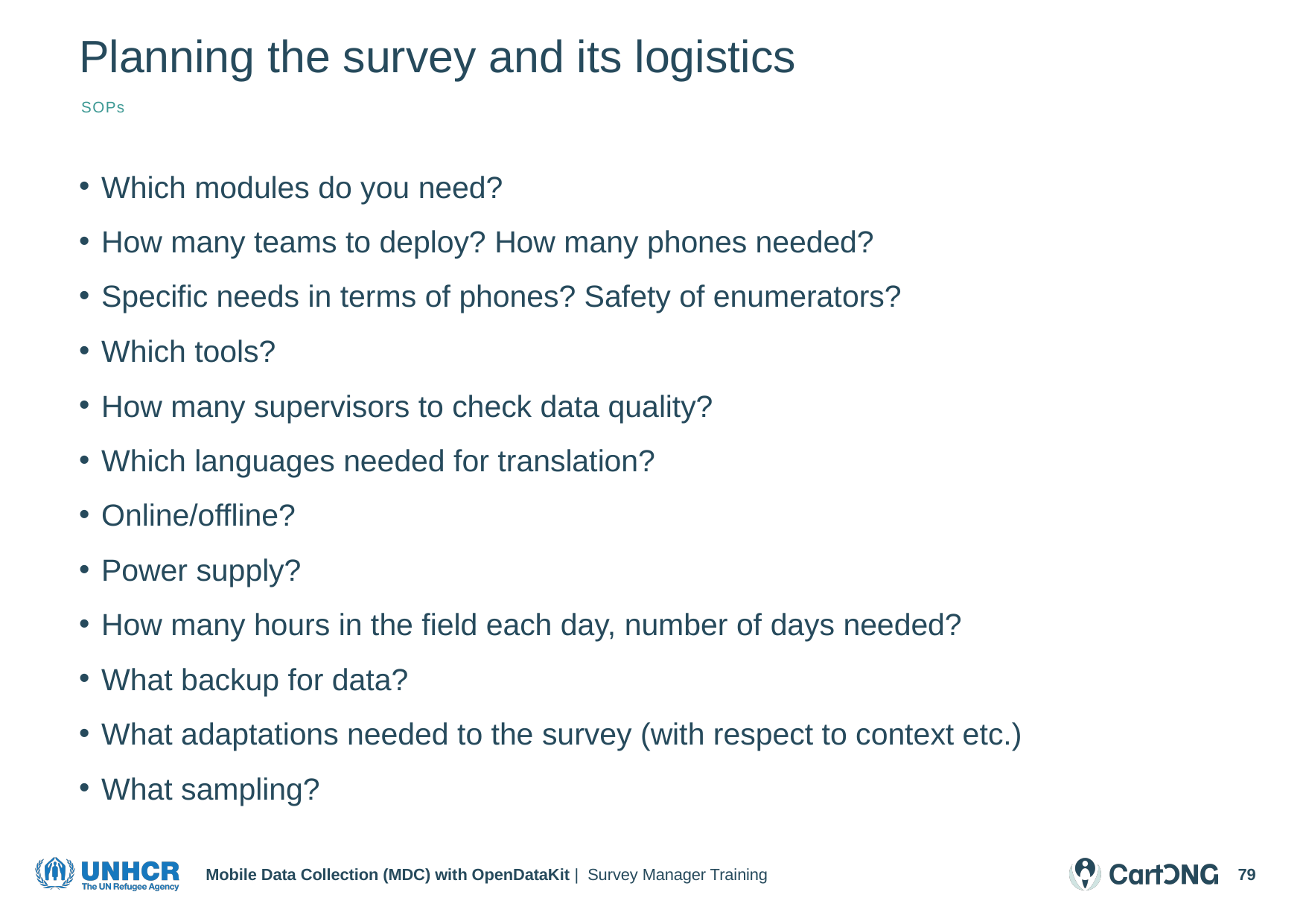

# Planning the survey and its logistics
SOPs
 Which modules do you need?
 How many teams to deploy? How many phones needed?
 Specific needs in terms of phones? Safety of enumerators?
 Which tools?
 How many supervisors to check data quality?
 Which languages needed for translation?
 Online/offline?
 Power supply?
 How many hours in the field each day, number of days needed?
 What backup for data?
 What adaptations needed to the survey (with respect to context etc.)
 What sampling?

Mobile Data Collection (MDC) with OpenDataKit |  Survey Manager Training
79